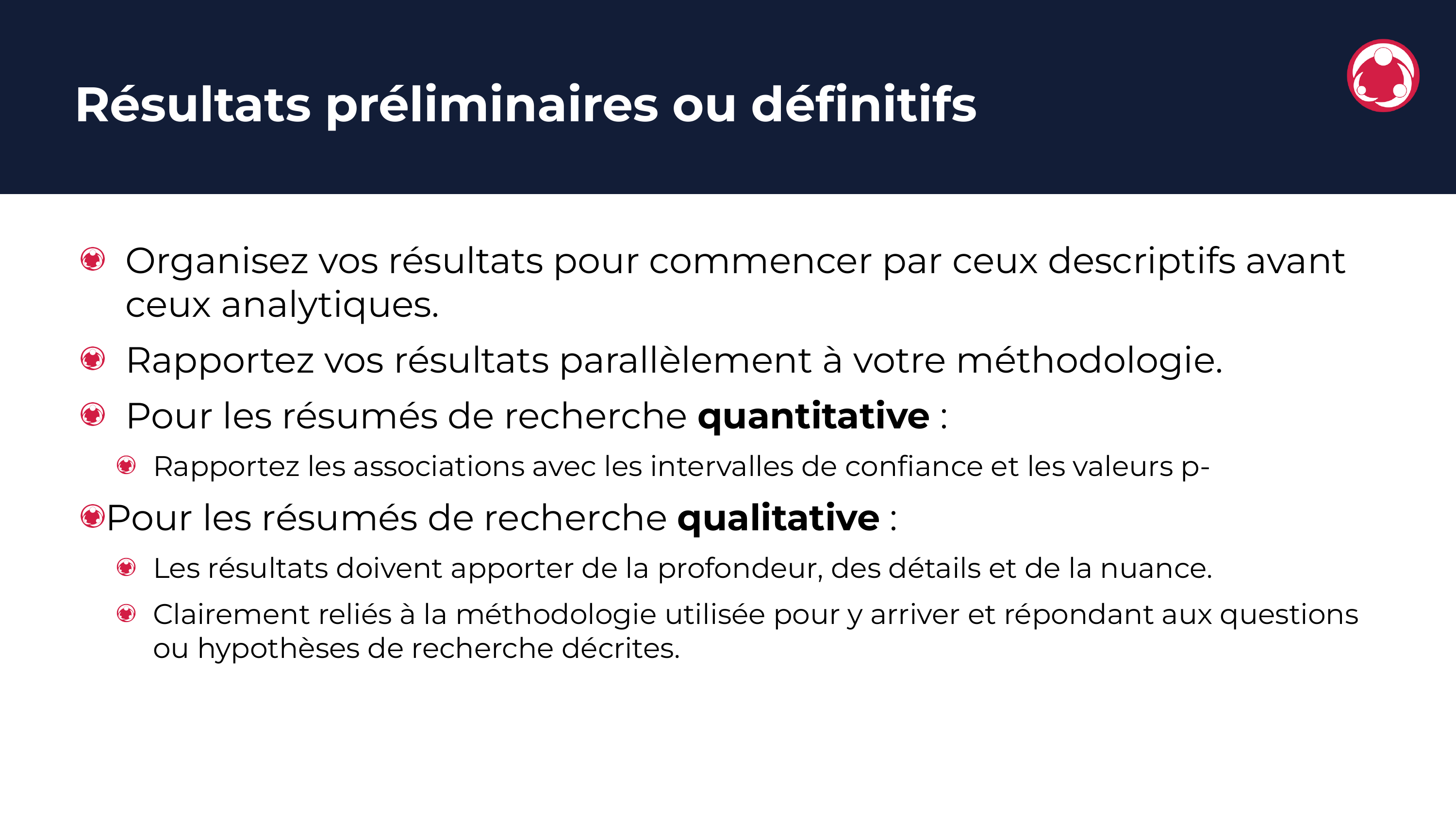

Résultats préliminaires ou définitifs
Organisez vos résultats pour commencer par ceux descriptifs avant ceux analytiques.
Rapportez vos résultats parallèlement à votre méthodologie.
Pour les résumés de recherche quantitative :
Rapportez les associations avec les intervalles de confiance et les valeurs p-
Pour les résumés de recherche qualitative :
Les résultats doivent apporter de la profondeur, des détails et de la nuance.
Clairement reliés à la méthodologie utilisée pour y arriver et répondant aux questions ou hypothèses de recherche décrites.